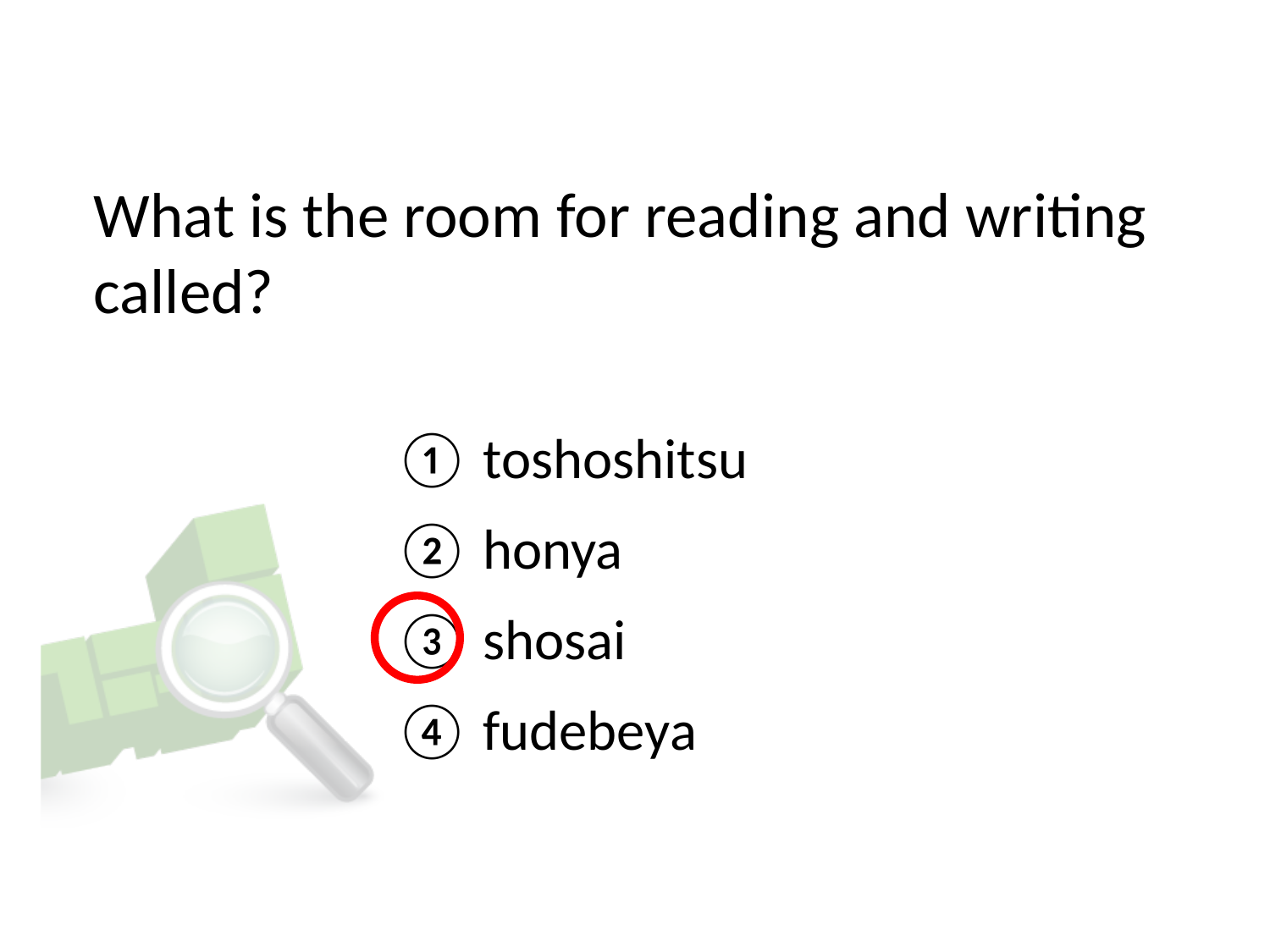

# What is the room for reading and writing called?
① toshoshitsu
② honya
③ shosai
④ fudebeya